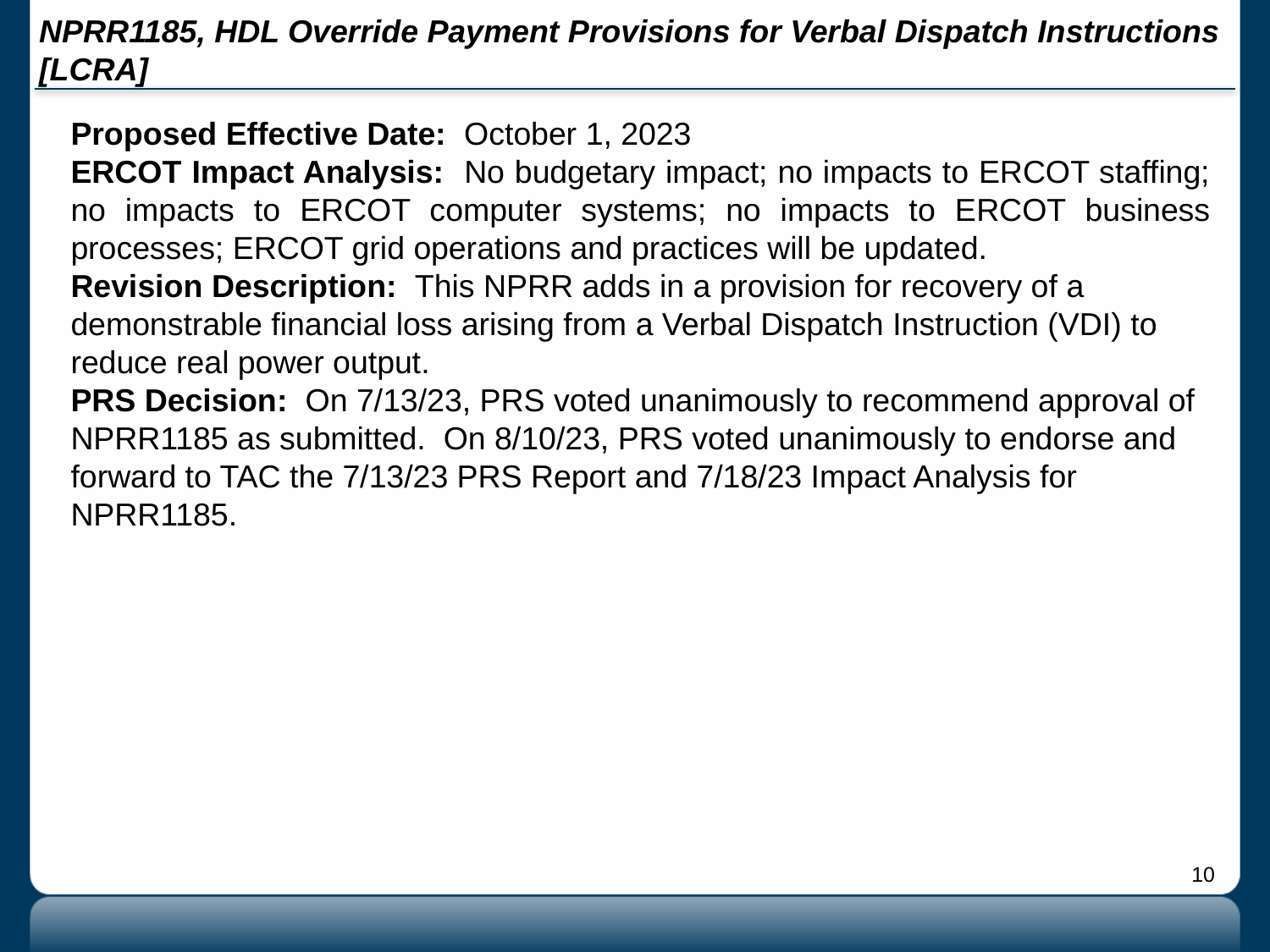

# NPRR1185, HDL Override Payment Provisions for Verbal Dispatch Instructions [LCRA]
Proposed Effective Date:  October 1, 2023
ERCOT Impact Analysis:  No budgetary impact; no impacts to ERCOT staffing; no impacts to ERCOT computer systems; no impacts to ERCOT business processes; ERCOT grid operations and practices will be updated.
Revision Description:  This NPRR adds in a provision for recovery of a demonstrable financial loss arising from a Verbal Dispatch Instruction (VDI) to reduce real power output.
PRS Decision:  On 7/13/23, PRS voted unanimously to recommend approval of NPRR1185 as submitted.  On 8/10/23, PRS voted unanimously to endorse and forward to TAC the 7/13/23 PRS Report and 7/18/23 Impact Analysis for NPRR1185.